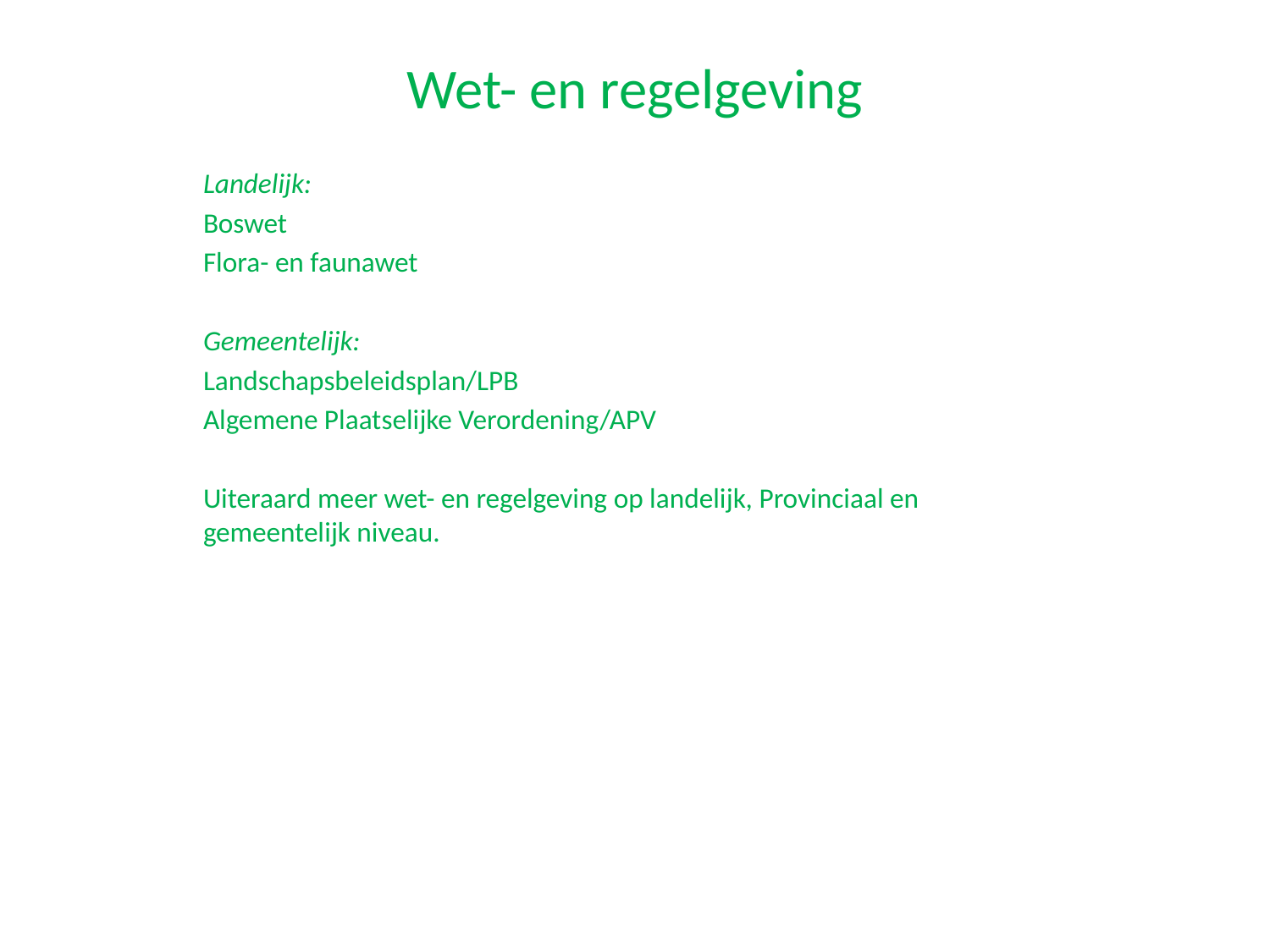

Wet- en regelgeving

Landelijk:
Boswet
Flora- en faunawet

Gemeentelijk:
Landschapsbeleidsplan/LPB
Algemene Plaatselijke Verordening/APV

Uiteraard meer wet- en regelgeving op landelijk, Provinciaal en gemeentelijk niveau.